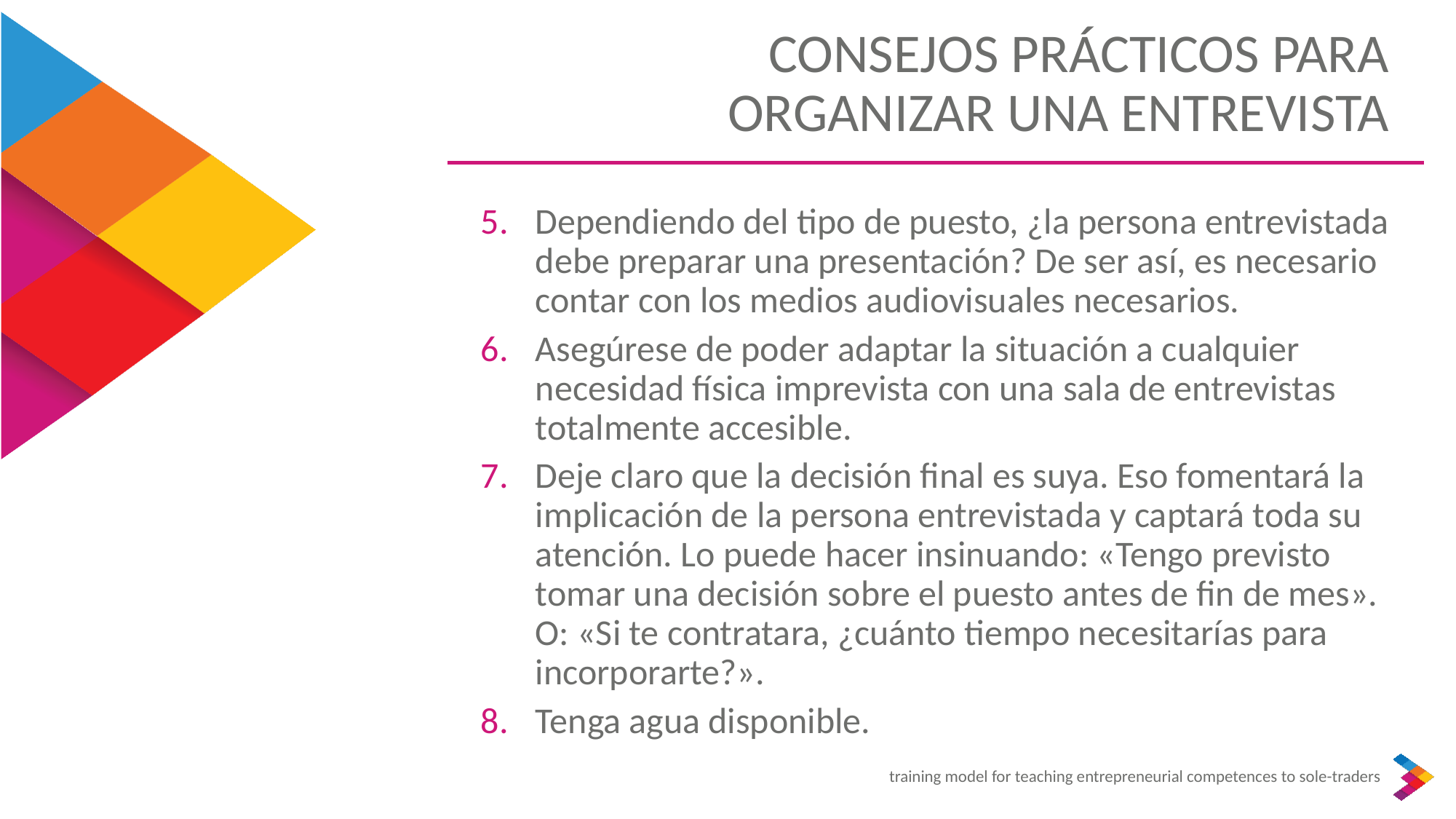

CONSEJOS PRÁCTICOS PARA ORGANIZAR UNA ENTREVISTA
Dependiendo del tipo de puesto, ¿la persona entrevistada debe preparar una presentación? De ser así, es necesario contar con los medios audiovisuales necesarios.
Asegúrese de poder adaptar la situación a cualquier necesidad física imprevista con una sala de entrevistas totalmente accesible.
Deje claro que la decisión final es suya. Eso fomentará la implicación de la persona entrevistada y captará toda su atención. Lo puede hacer insinuando: «Tengo previsto tomar una decisión sobre el puesto antes de fin de mes». O: «Si te contratara, ¿cuánto tiempo necesitarías para incorporarte?».
Tenga agua disponible.